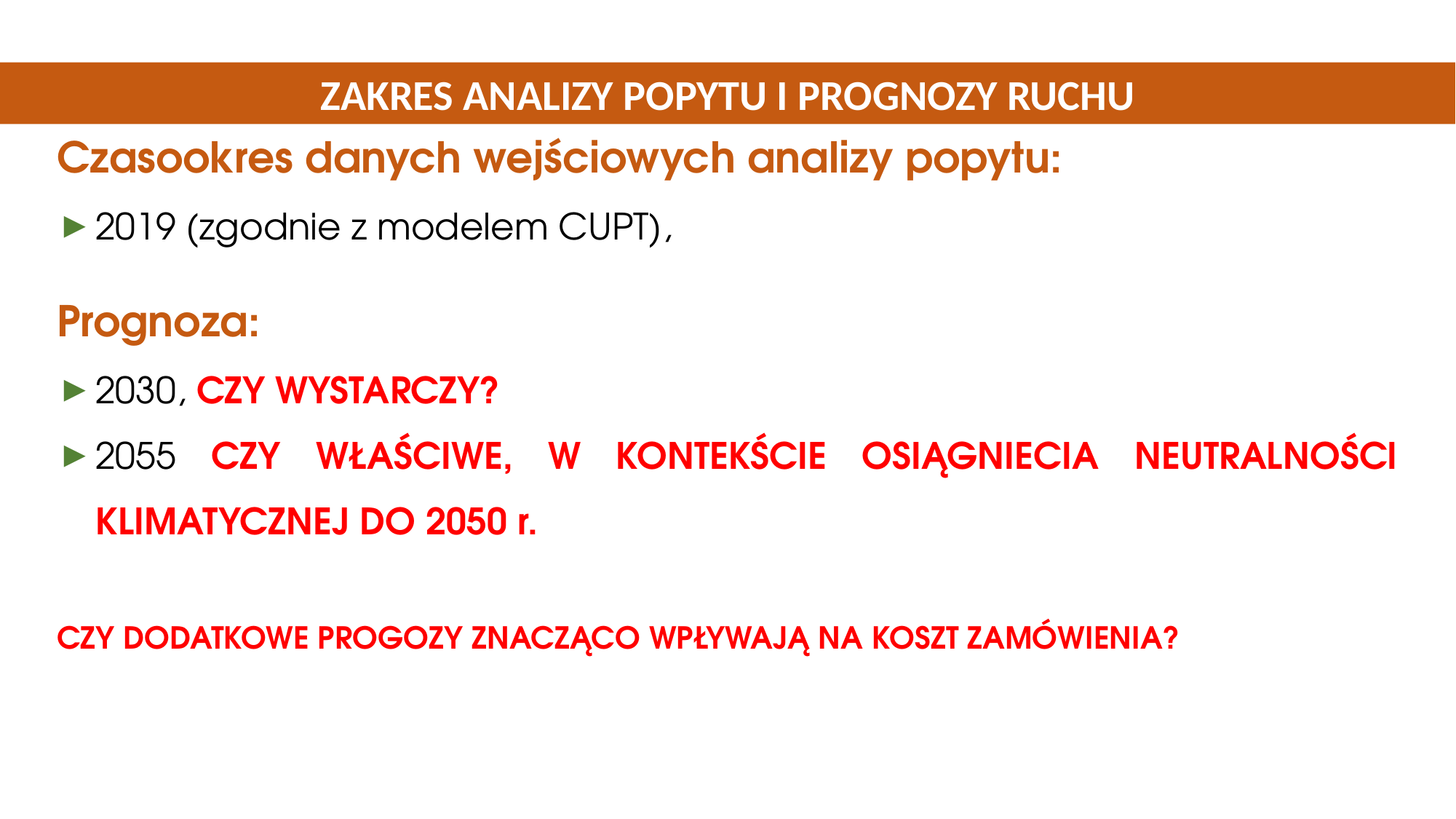

ZAKRES ANALIZY POPYTU I PROGNOZY RUCHU
Czasookres danych wejściowych analizy popytu:
2019 (zgodnie z modelem CUPT),

Prognoza:
2030, CZY WYSTARCZY?
2055 CZY WŁAŚCIWE, W KONTEKŚCIE OSIĄGNIECIA NEUTRALNOŚCI KLIMATYCZNEJ DO 2050 r.

CZY DODATKOWE PROGOZY ZNACZĄCO WPŁYWAJĄ NA KOSZT ZAMÓWIENIA?